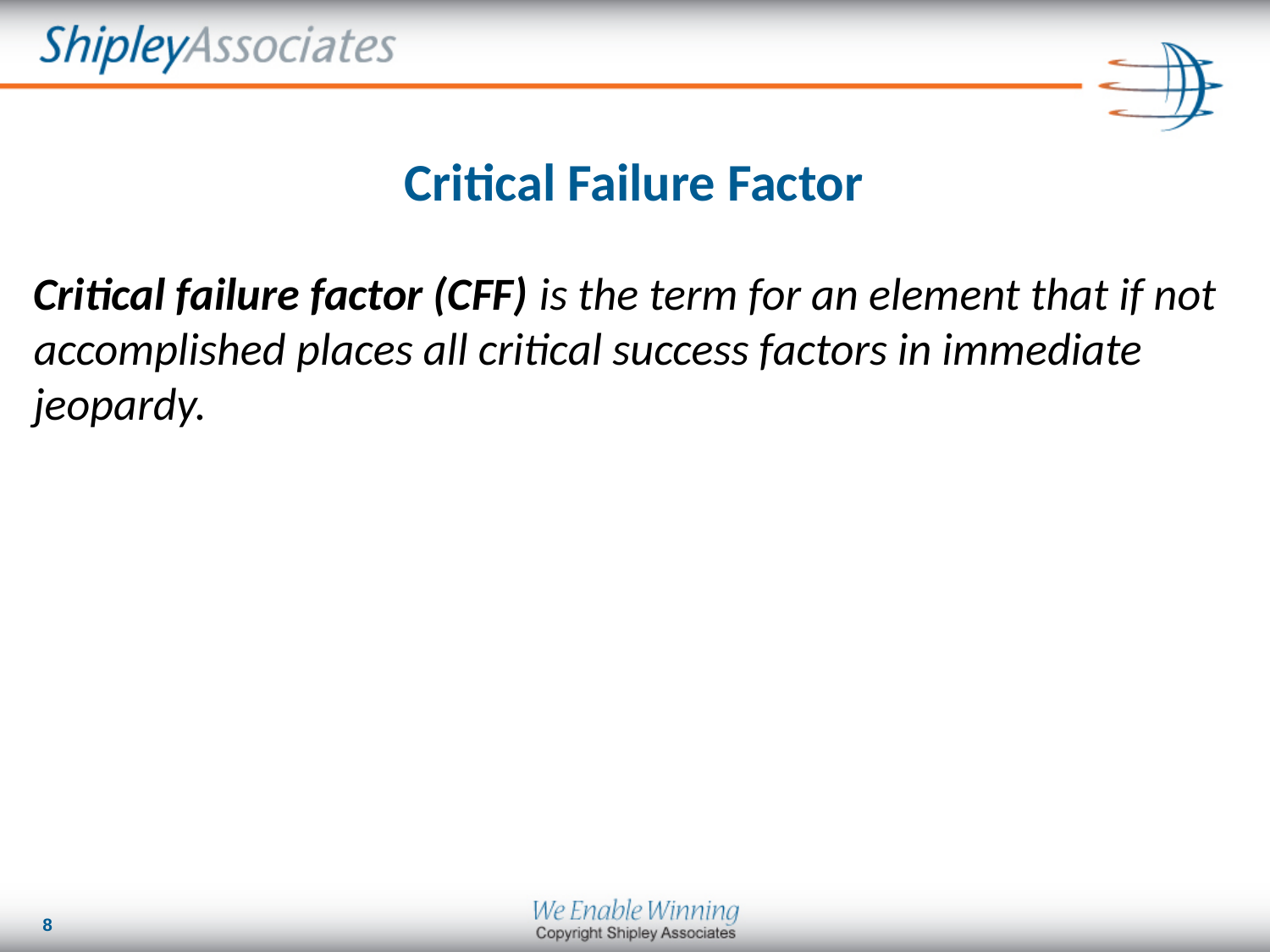

# Critical Failure Factor
Critical failure factor (CFF) is the term for an element that if not accomplished places all critical success factors in immediate jeopardy.
8